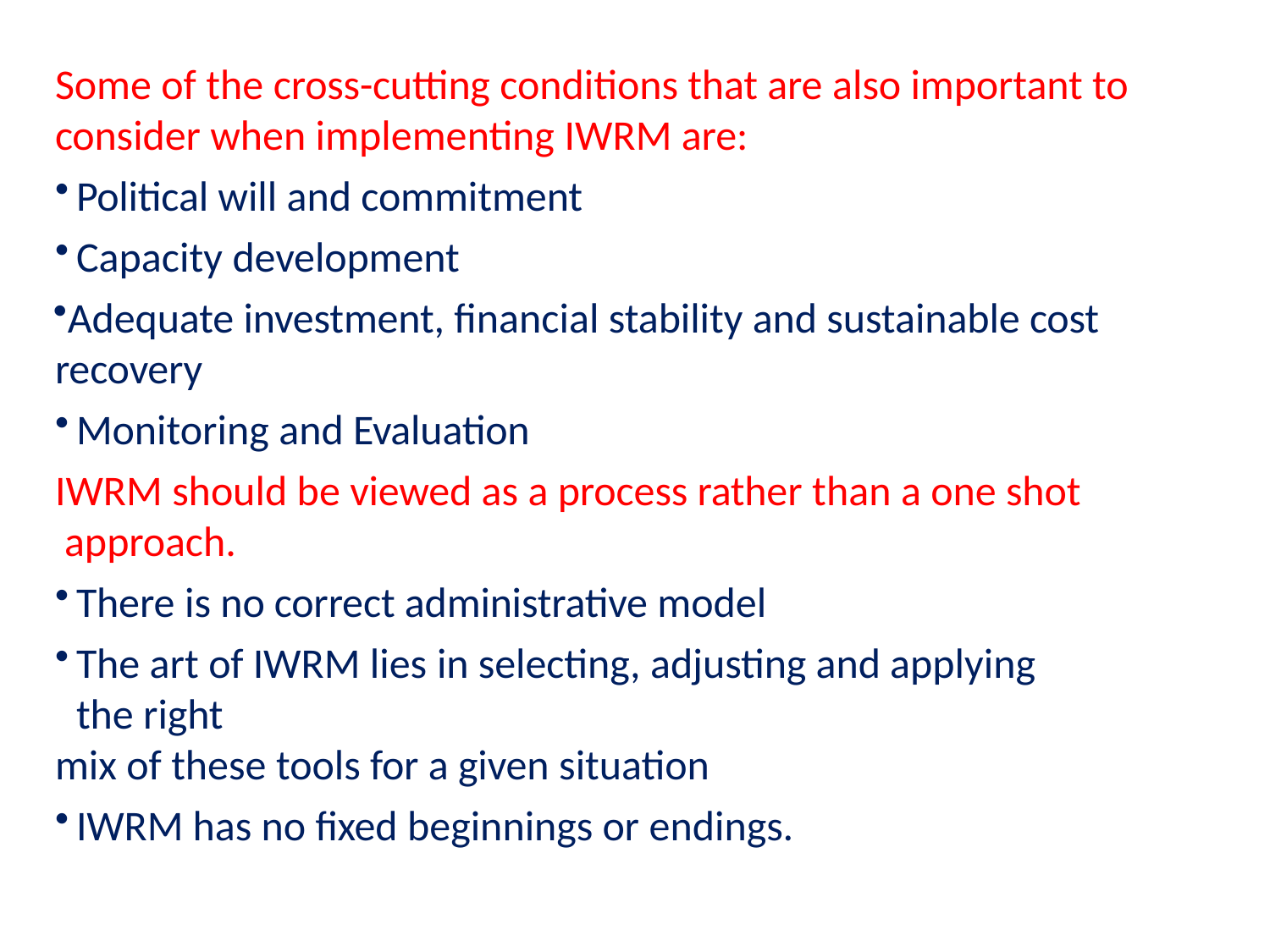

Some of the cross-cutting conditions that are also important to
consider when implementing IWRM are:
Political will and commitment
Capacity development
Adequate investment, financial stability and sustainable cost  recovery
Monitoring and Evaluation
IWRM should be viewed as a process rather than a one shot  approach.
There is no correct administrative model
The art of IWRM lies in selecting, adjusting and applying the right
mix of these tools for a given situation
IWRM has no fixed beginnings or endings.